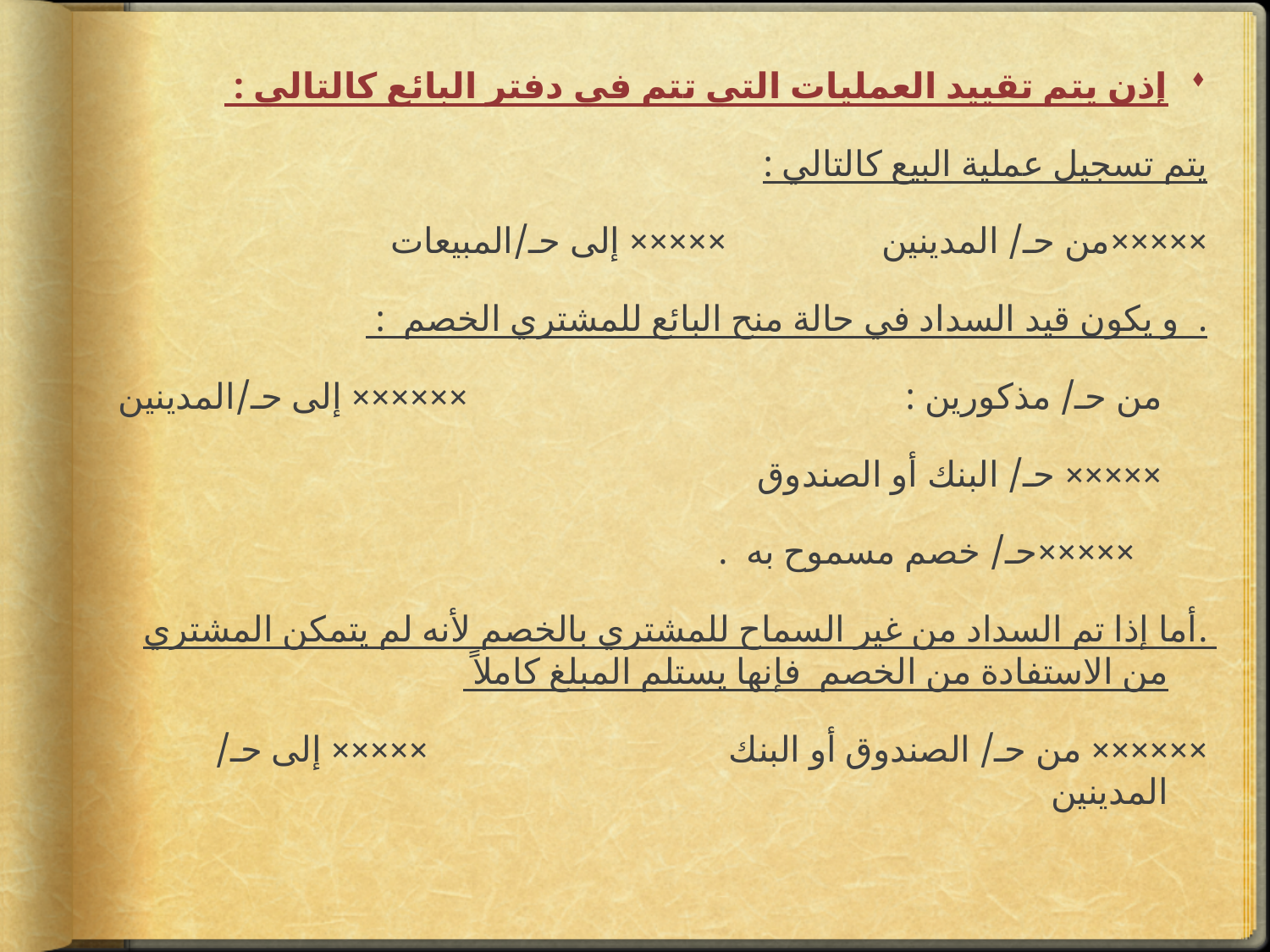

إذن يتم تقييد العمليات التي تتم في دفتر البائع كالتالي :
يتم تسجيل عملية البيع كالتالي :
×××××من حـ/ المدينين                 ××××× إلى حـ/المبيعات
.  و يكون قيد السداد في حالة منح البائع للمشتري الخصم  :
     من حـ/ مذكورين :                                                ×××××× إلى حـ/المدينين
     ××××× حـ/ البنك أو الصندوق
        ×××××حـ/ خصم مسموح به  .
.أما إذا تم السداد من غير السماح للمشتري بالخصم لأنه لم يتمكن المشتري من الاستفادة من الخصم  فإنها يستلم المبلغ كاملاً
×××××× من حـ/ الصندوق أو البنك                                 ××××× إلى حـ/ المدينين